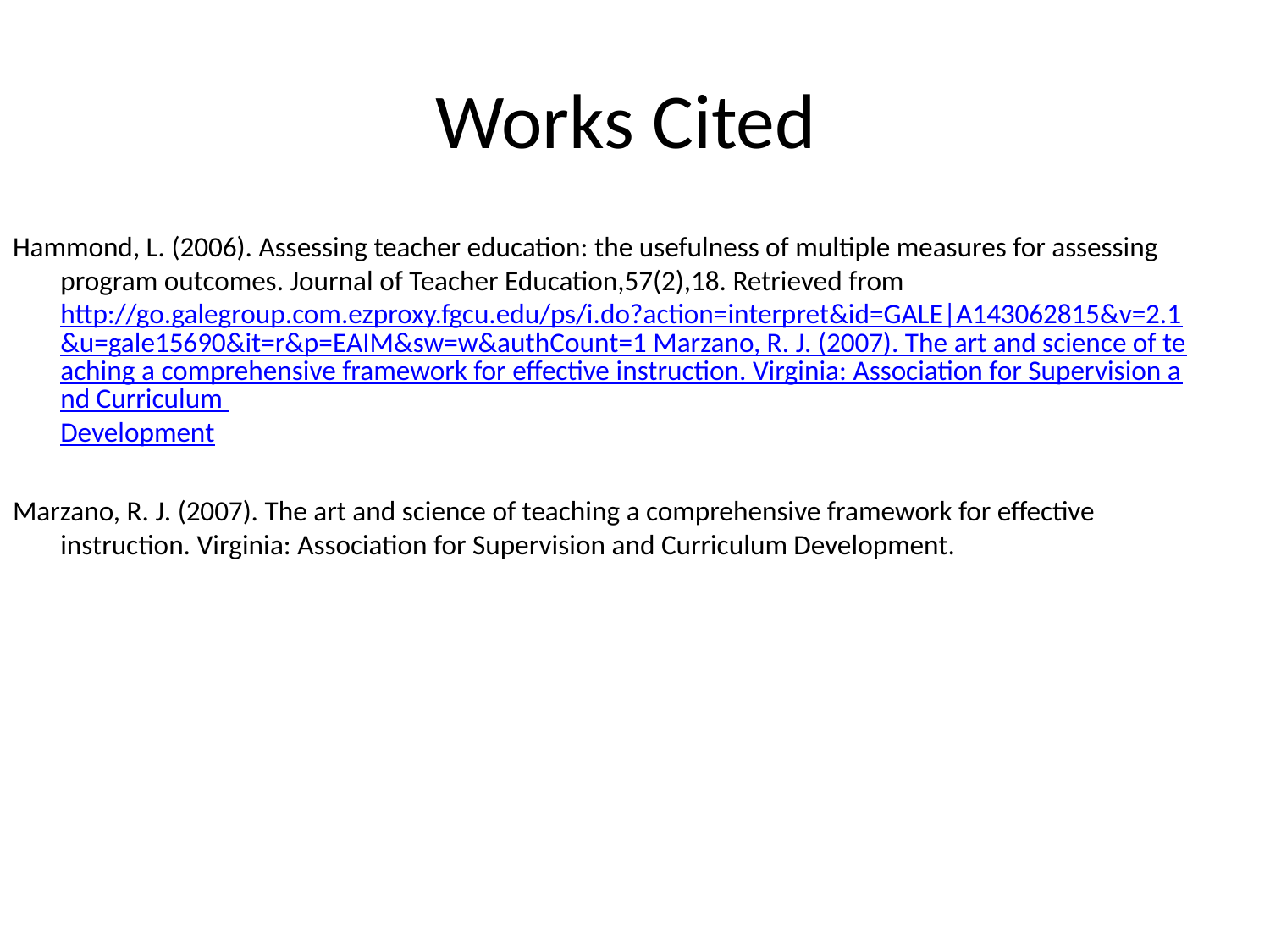

# Works Cited
Hammond, L. (2006). Assessing teacher education: the usefulness of multiple measures for assessing program outcomes. Journal of Teacher Education,57(2),18. Retrieved from http://go.galegroup.com.ezproxy.fgcu.edu/ps/i.do?action=interpret&id=GALE|A143062815&v=2.1&u=gale15690&it=r&p=EAIM&sw=w&authCount=1 Marzano, R. J. (2007). The art and science of teaching a comprehensive framework for effective instruction. Virginia: Association for Supervision and Curriculum Development

Marzano, R. J. (2007). The art and science of teaching a comprehensive framework for effective instruction. Virginia: Association for Supervision and Curriculum Development.